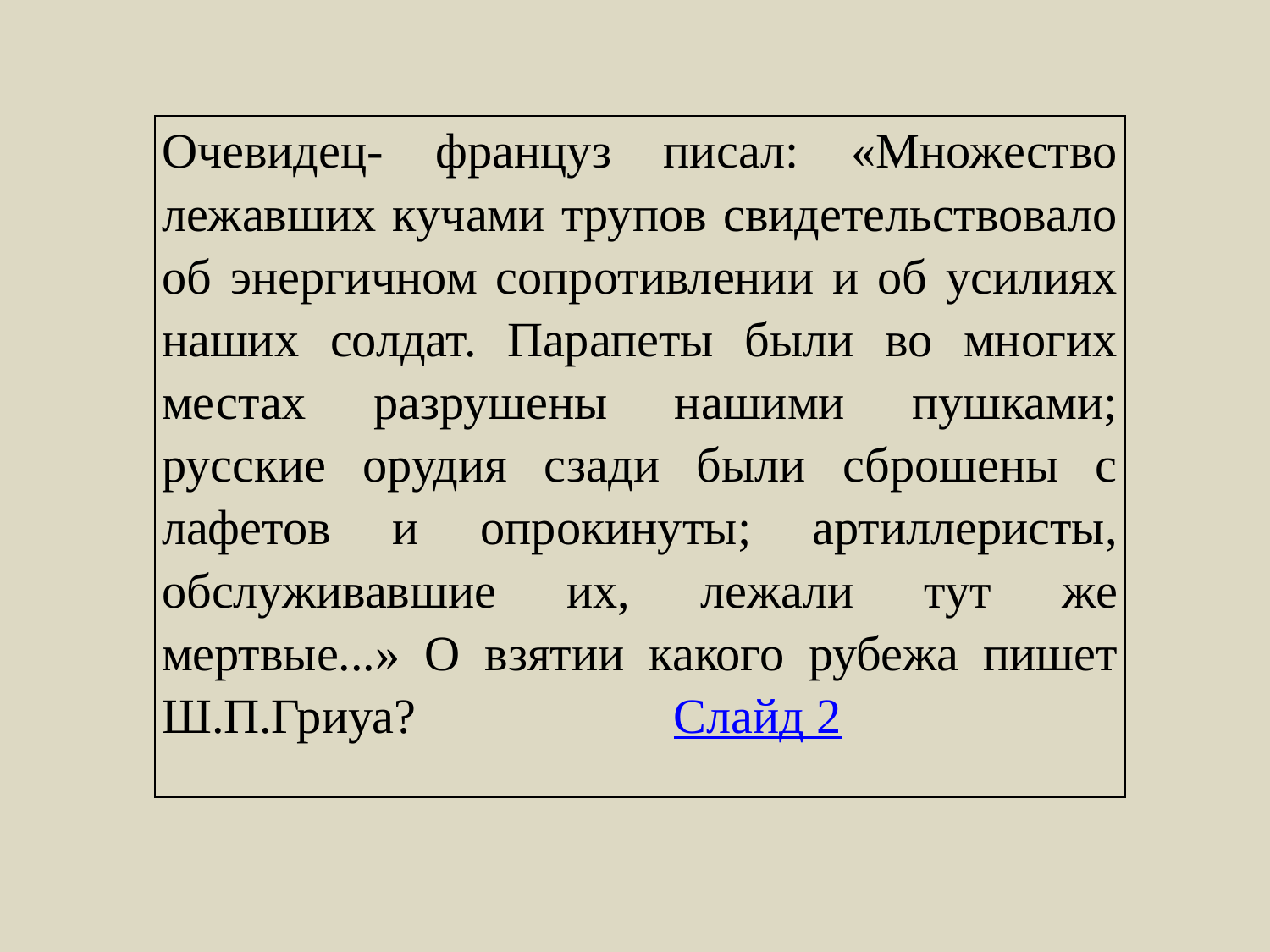

| Очевидец- француз писал: «Множество лежавших кучами трупов свидетельствовало об энергичном сопротивлении и об усилиях наших солдат. Парапеты были во многих местах разрушены нашими пушками; русские орудия сзади были сброшены с лафетов и опрокинуты; артиллеристы, обслуживавшие их, лежали тут же мертвые...» О взятии какого рубежа пишет Ш.П.Гриуа? Слайд 2 |
| --- |